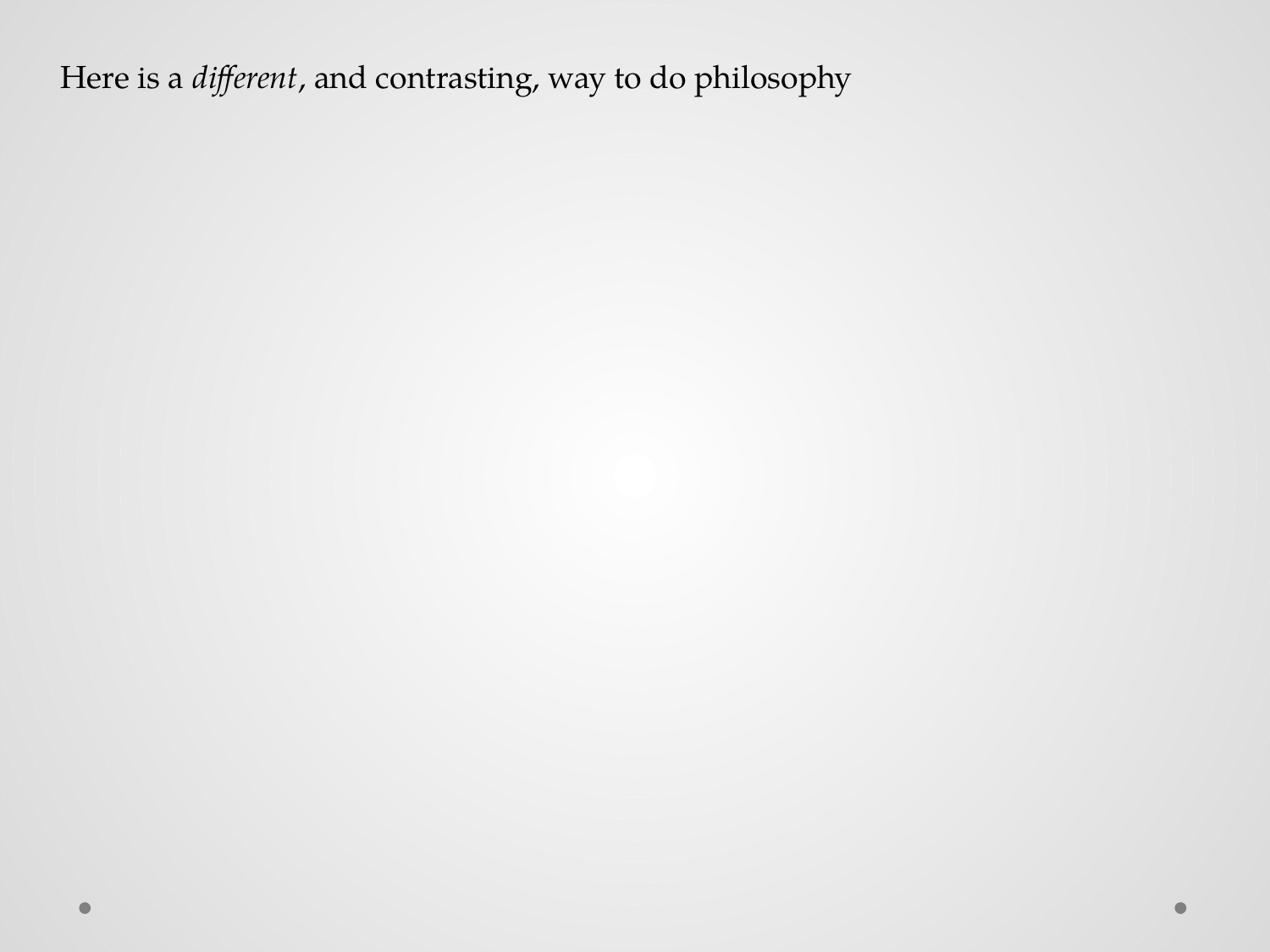

Here is a different, and contrasting, way to do philosophy